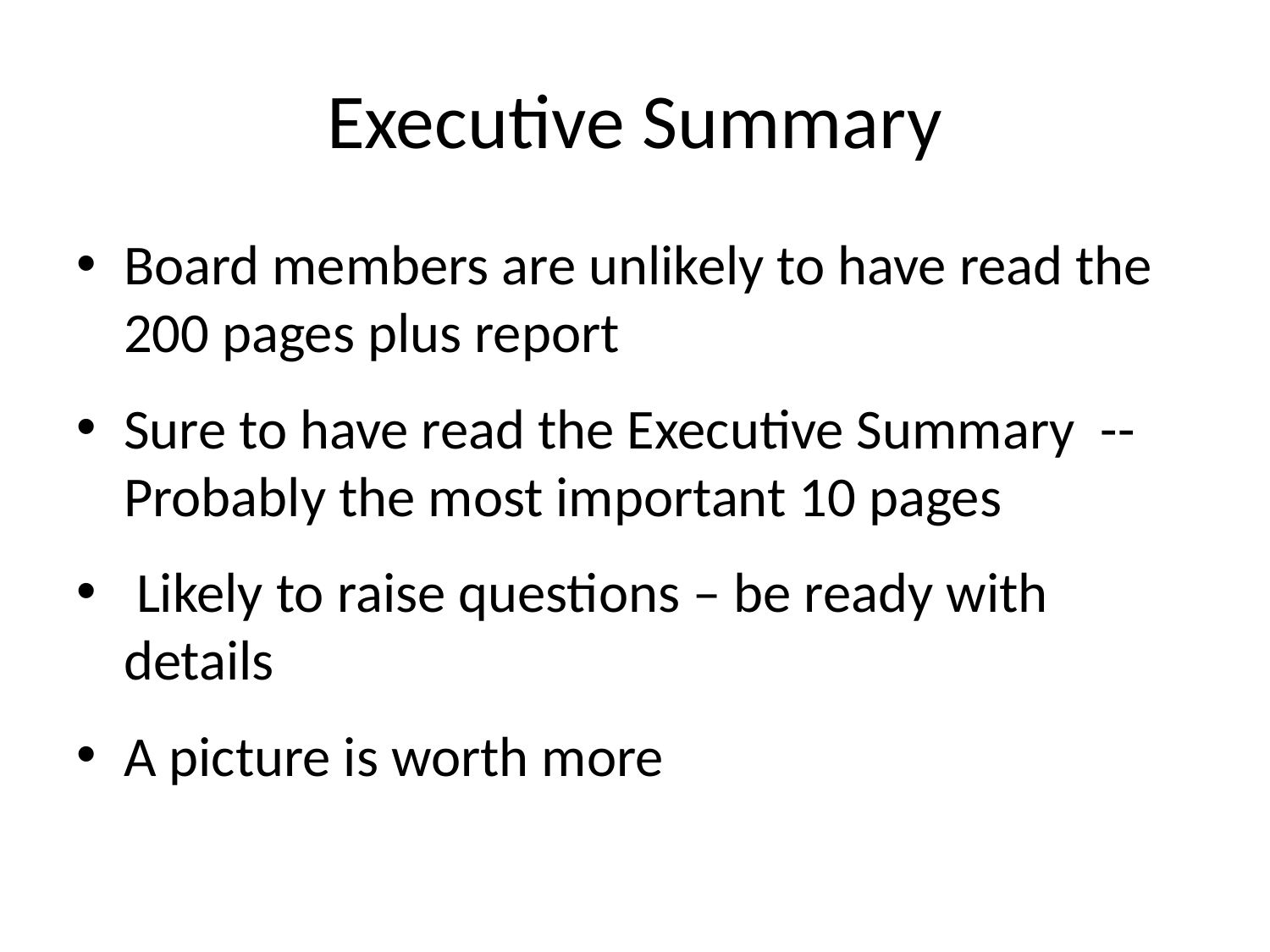

# Executive Summary
Board members are unlikely to have read the 200 pages plus report
Sure to have read the Executive Summary  --  Probably the most important 10 pages
 Likely to raise questions – be ready with details
A picture is worth more